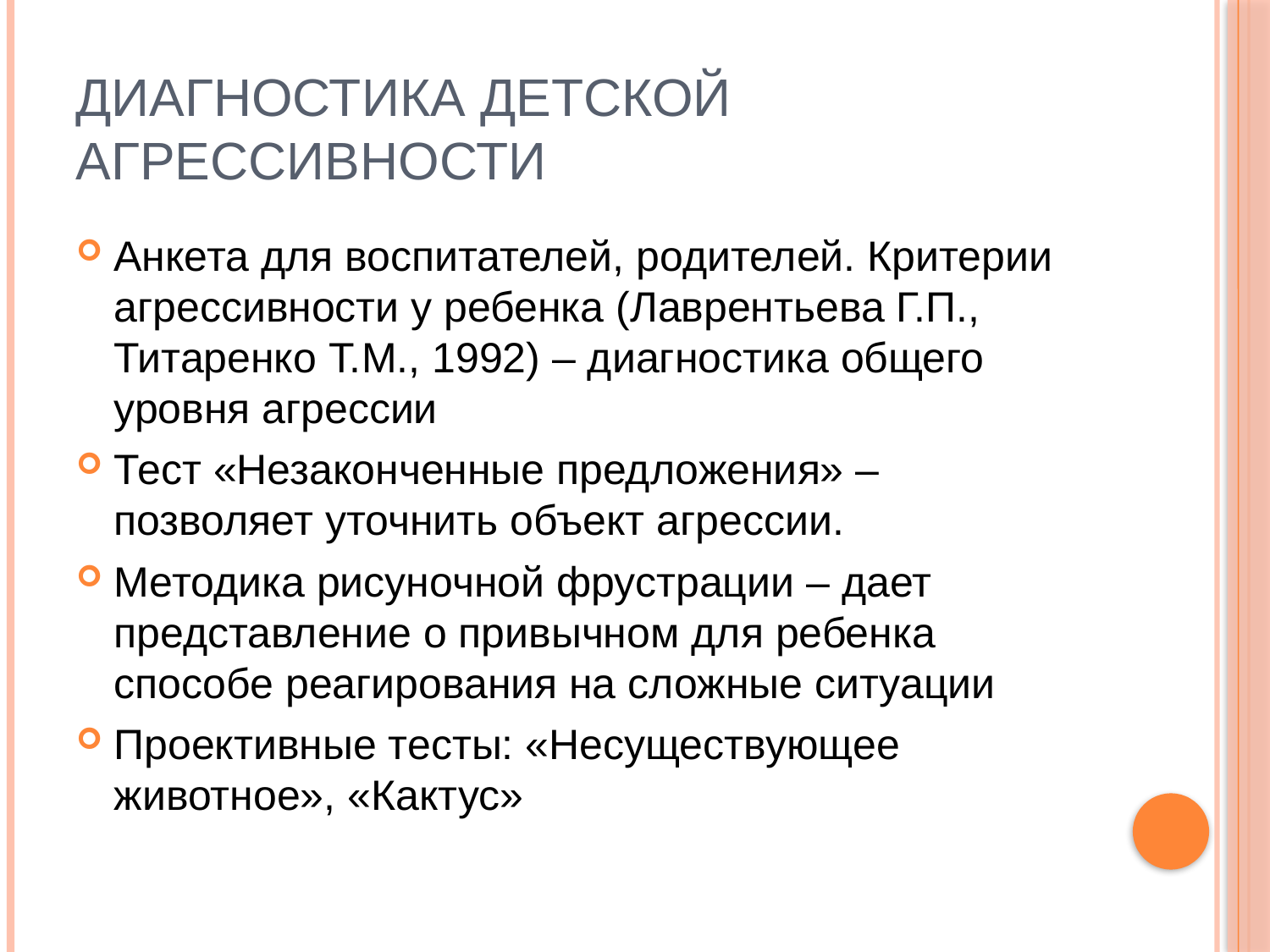

# Диагностика детской агрессивности
Анкета для воспитателей, родителей. Критерии агрессивности у ребенка (Лаврентьева Г.П., Титаренко Т.М., 1992) – диагностика общего уровня агрессии
Тест «Незаконченные предложения» – позволяет уточнить объект агрессии.
Методика рисуночной фрустрации – дает представление о привычном для ребенка способе реагирования на сложные ситуации
Проективные тесты: «Несуществующее животное», «Кактус»